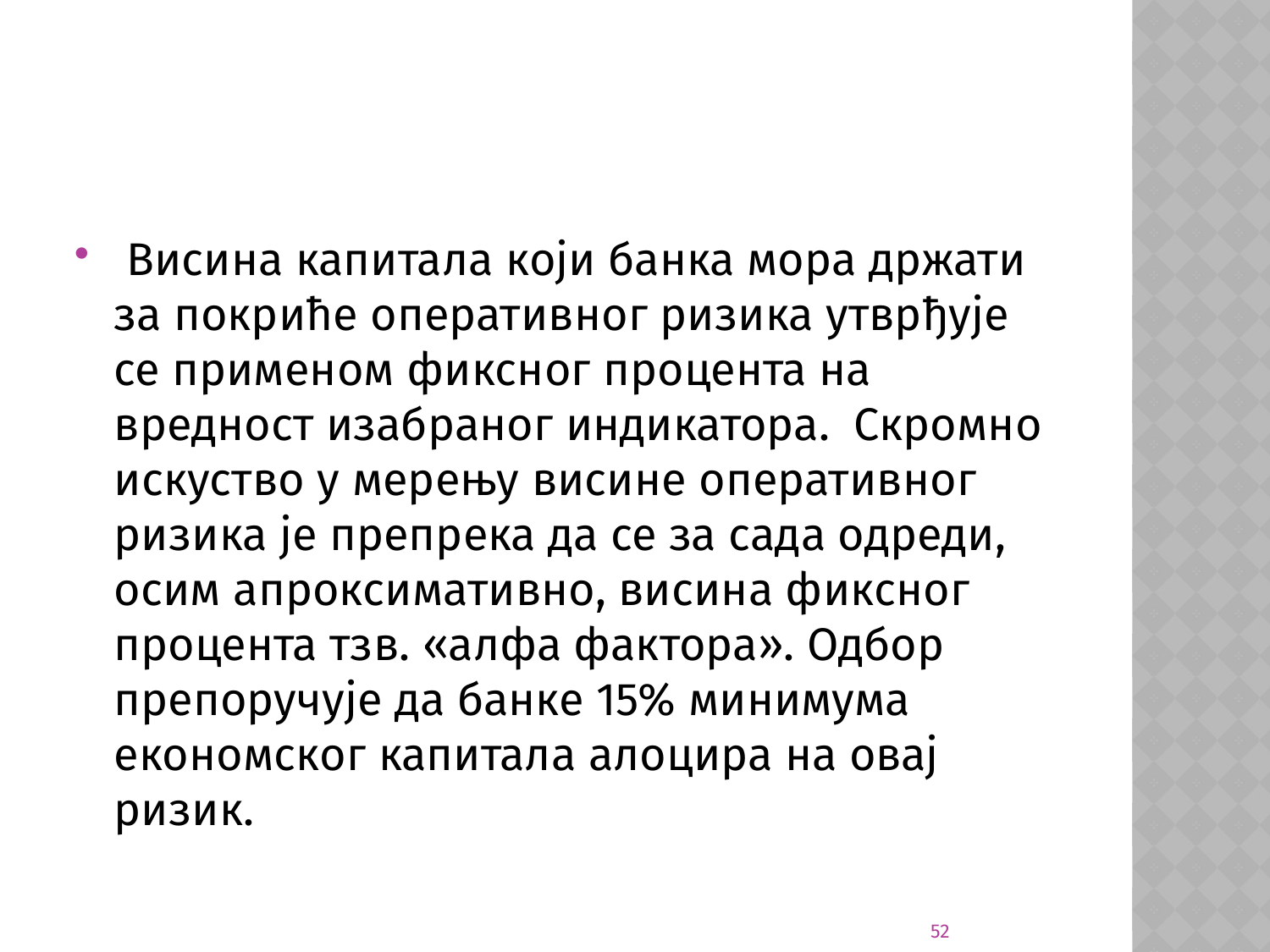

#
 Висина капитала који банка мора држати за покриће оперативног ризика утврђује се применом фиксног процента на вредност изабраног индикатора.  Скромно искуство у мерењу висине оперативног ризика је препрека да се за сада одреди, осим апроксимативно, висина фиксног процента тзв. «алфа фактора». Одбор препоручује да банке 15% минимума економског капитала алоцира на овај ризик.
52